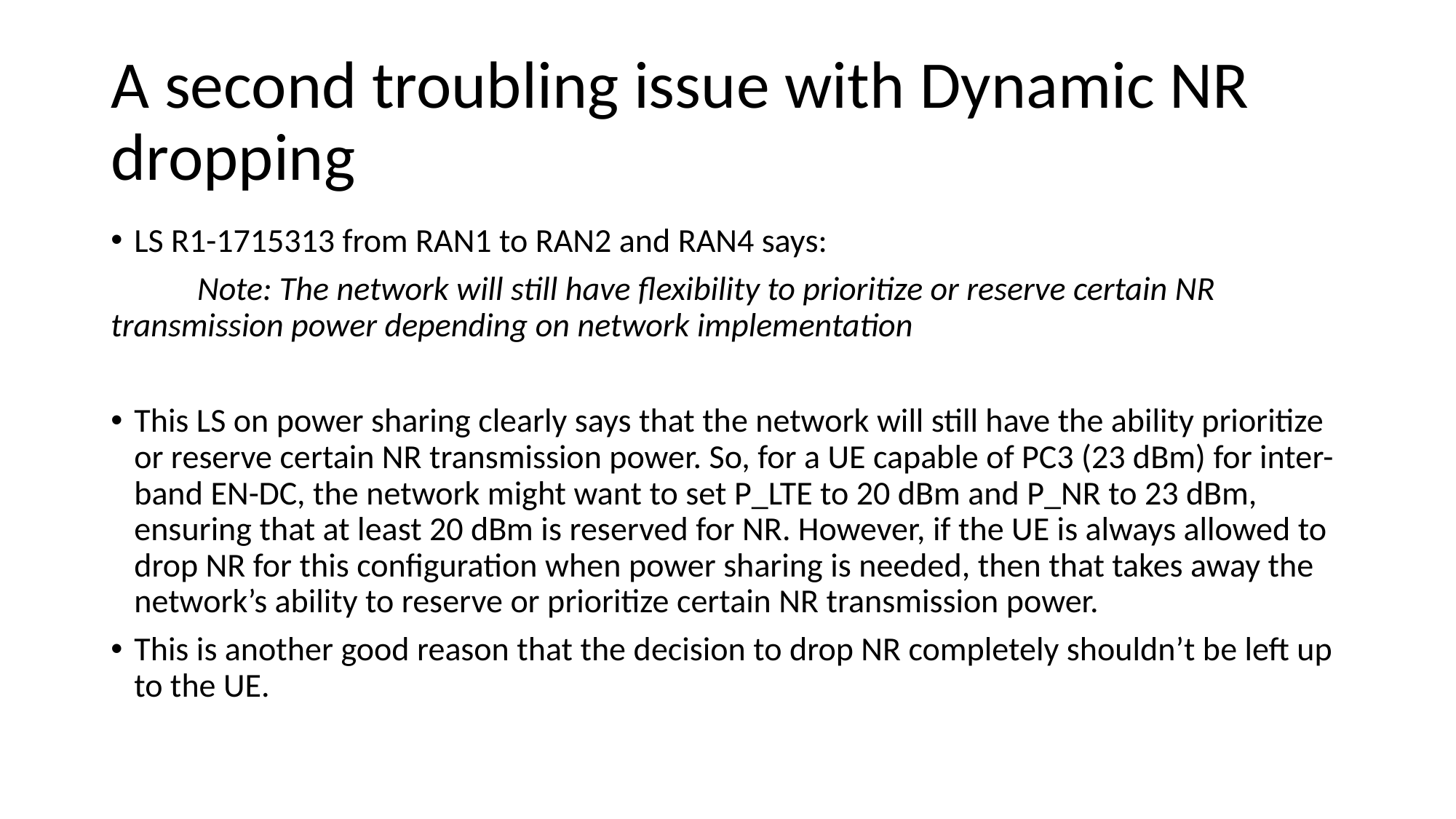

# A second troubling issue with Dynamic NR dropping
LS R1-1715313 from RAN1 to RAN2 and RAN4 says:
	Note: The network will still have flexibility to prioritize or reserve certain NR transmission power depending on network implementation

This LS on power sharing clearly says that the network will still have the ability prioritize or reserve certain NR transmission power. So, for a UE capable of PC3 (23 dBm) for inter-band EN-DC, the network might want to set P_LTE to 20 dBm and P_NR to 23 dBm, ensuring that at least 20 dBm is reserved for NR. However, if the UE is always allowed to drop NR for this configuration when power sharing is needed, then that takes away the network’s ability to reserve or prioritize certain NR transmission power.
This is another good reason that the decision to drop NR completely shouldn’t be left up to the UE.